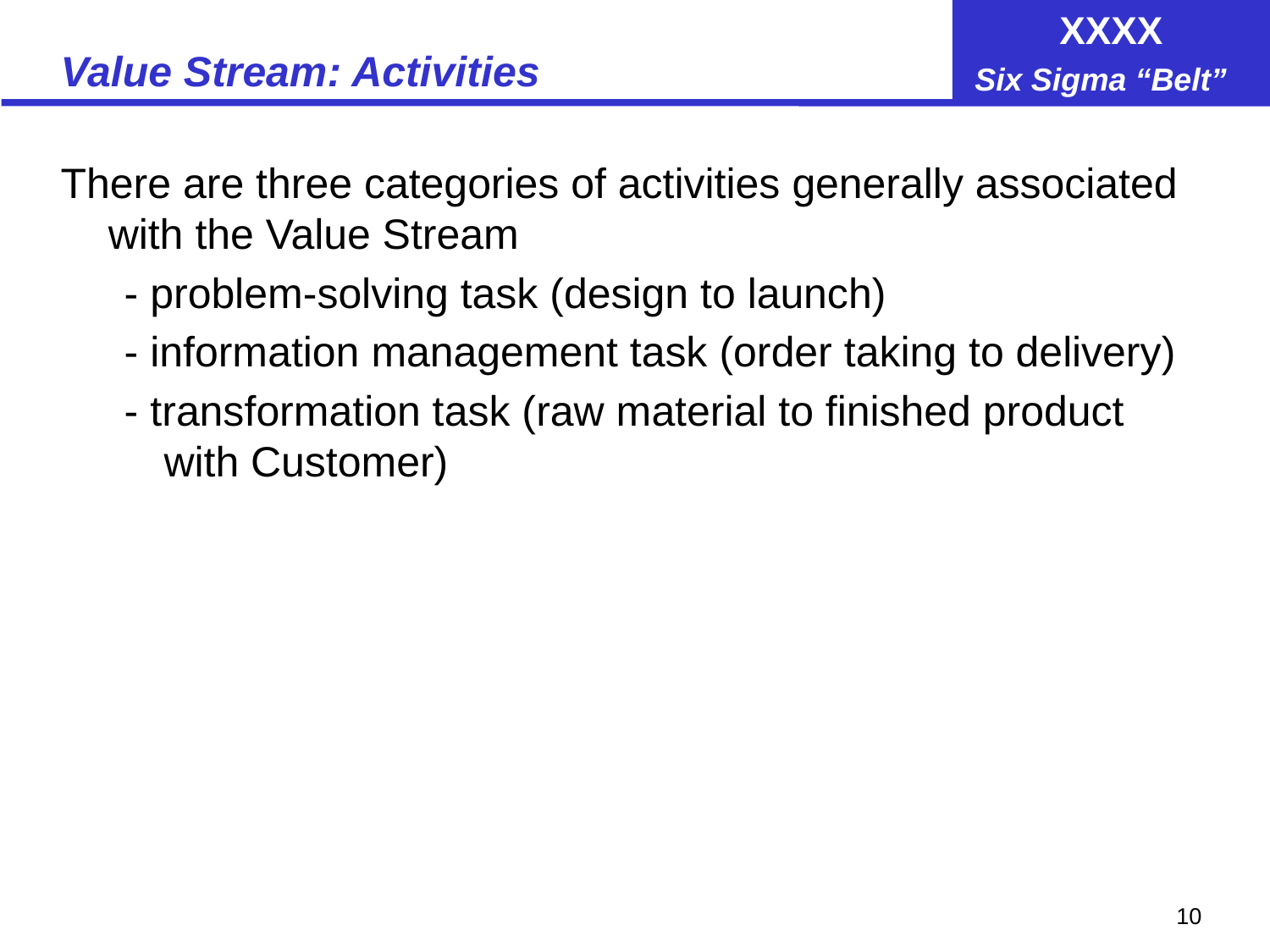

# Value Stream: Activities
There are three categories of activities generally associated with the Value Stream
- problem-solving task (design to launch)
- information management task (order taking to delivery)
- transformation task (raw material to finished product with Customer)